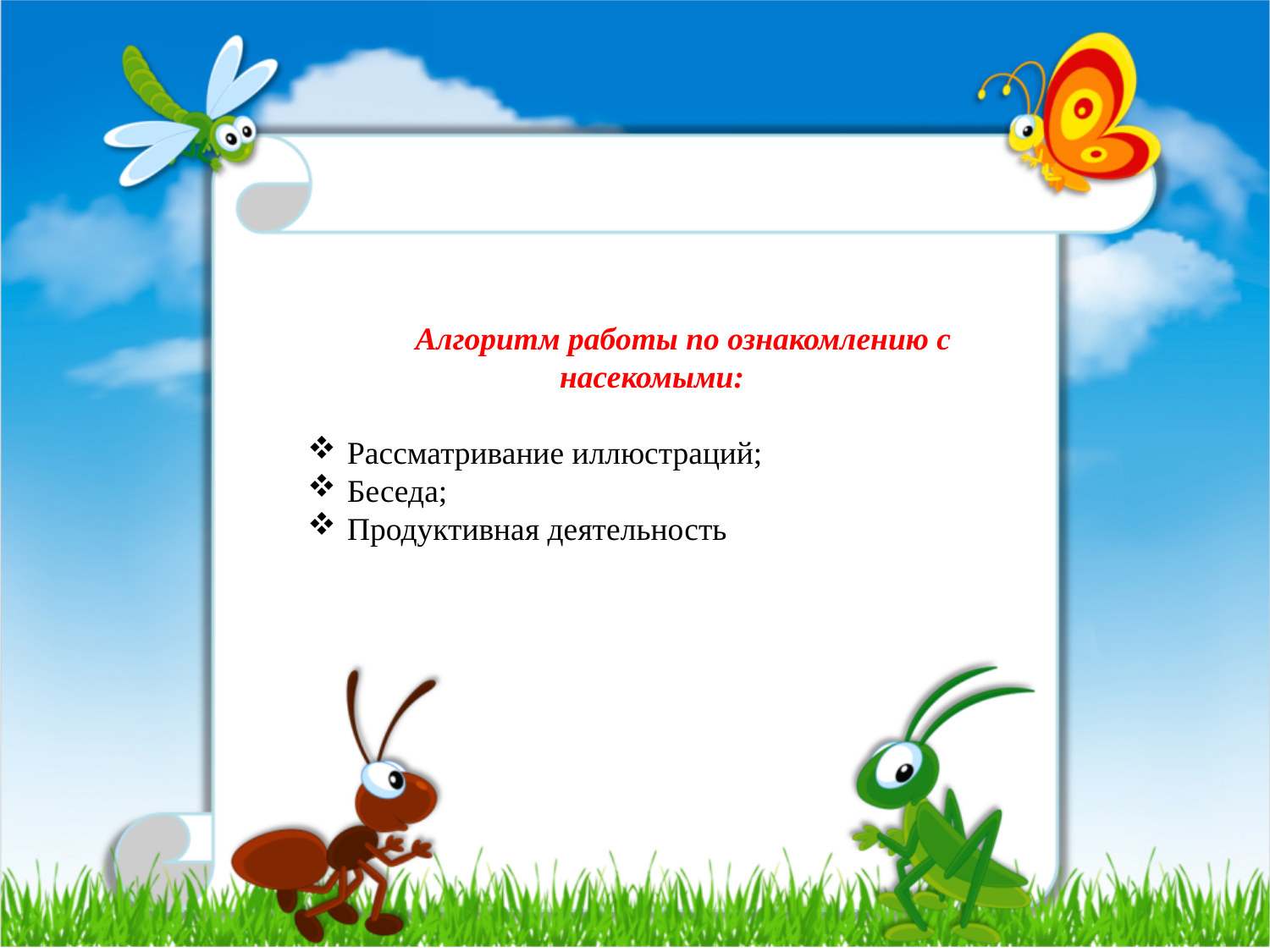

Алгоритм работы по ознакомлению с насекомыми:

Рассматривание иллюстраций;
Беседа;
Продуктивная деятельность